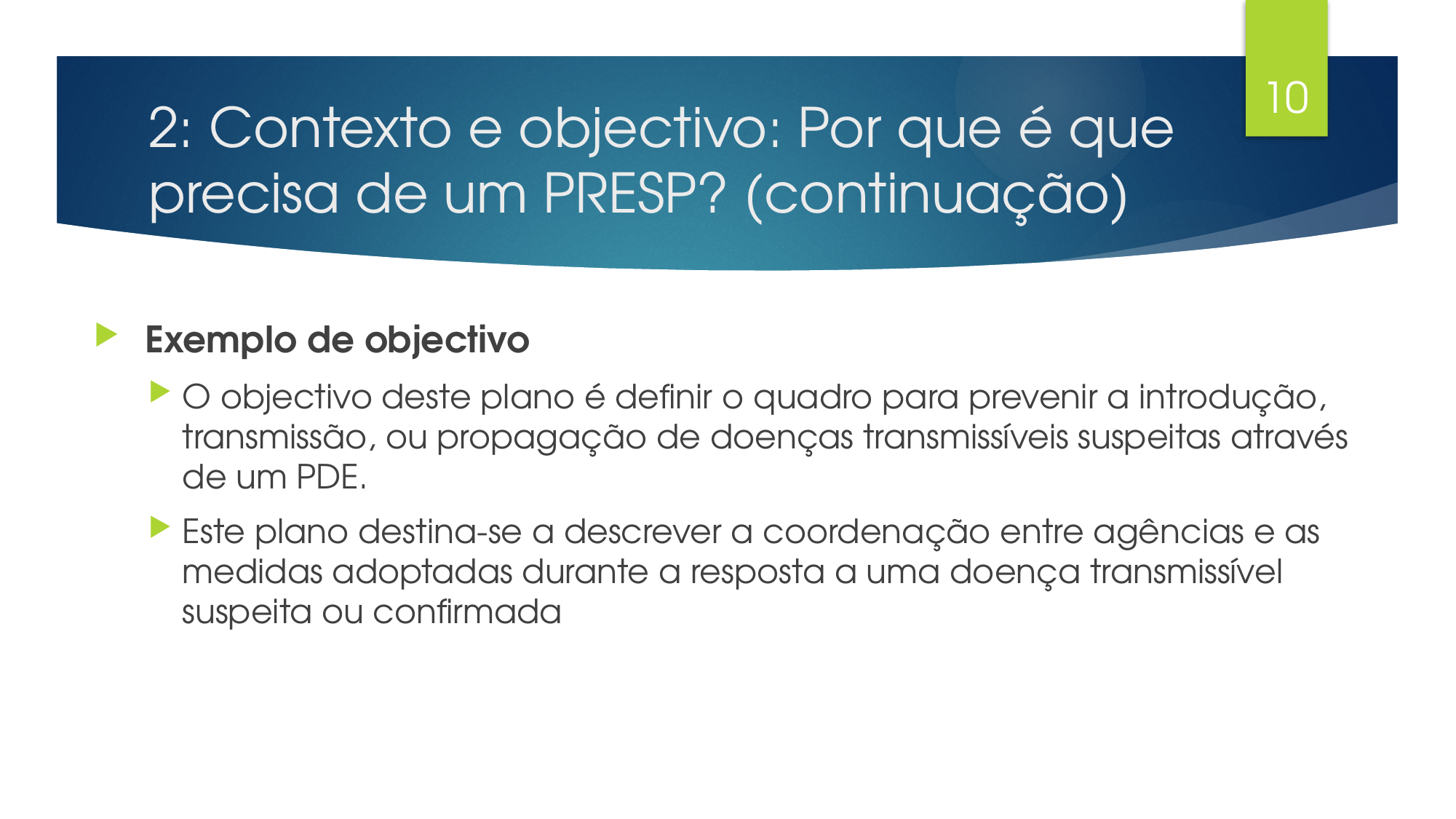

10
# 2: Contexto e objectivo: Por que é que precisa de um PRESP? (continuação)
 Exemplo de objectivo
O objectivo deste plano é definir o quadro para prevenir a introdução, transmissão, ou propagação de doenças transmissíveis suspeitas através de um PDE.
Este plano destina-se a descrever a coordenação entre agências e as medidas adoptadas durante a resposta a uma doença transmissível suspeita ou confirmada